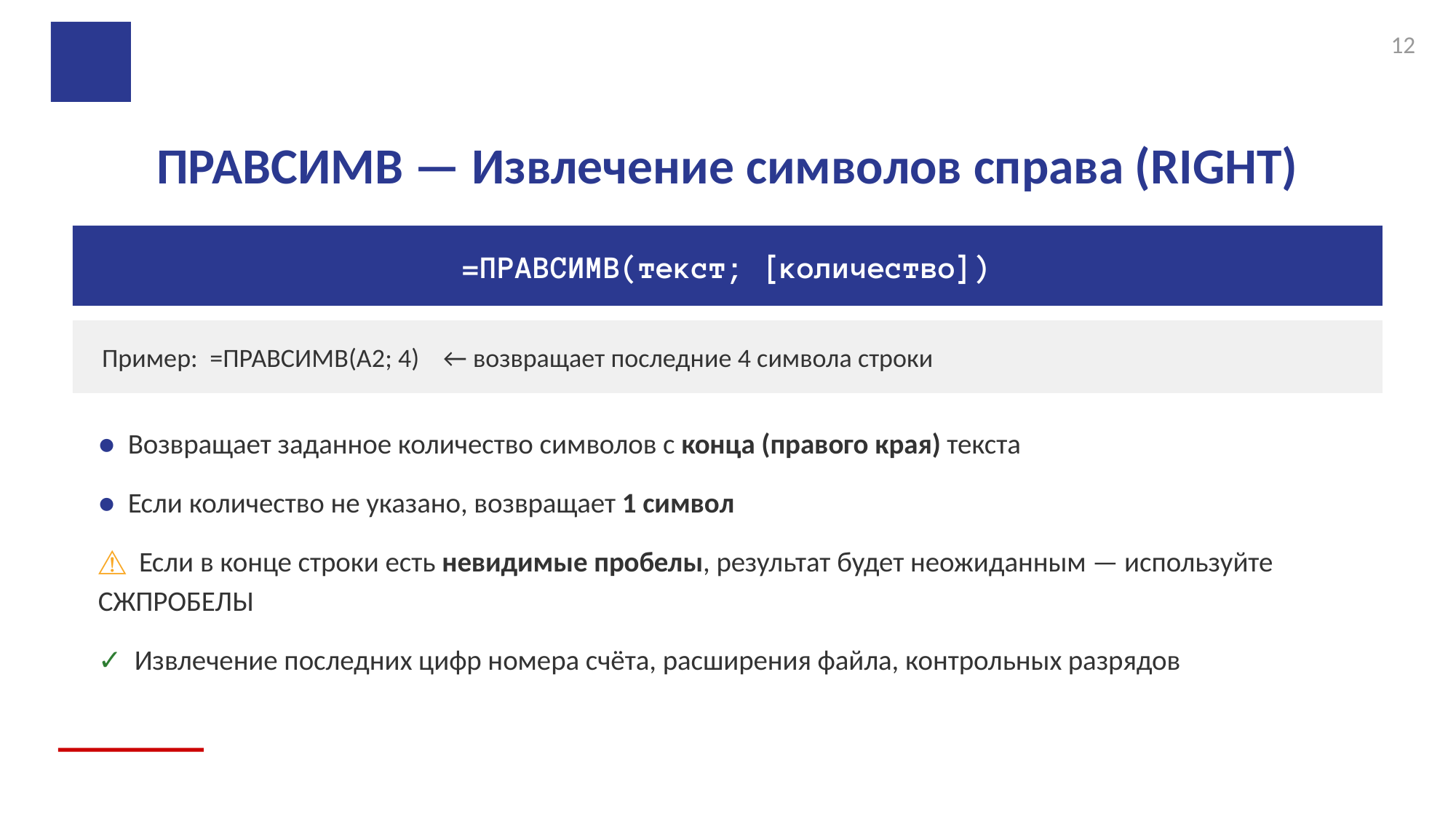

12

ПРАВСИМВ — Извлечение символов справа (RIGHT)

=ПРАВСИМВ(текст; [количество])

Пример:  =ПРАВСИМВ(A2; 4)    ← возвращает последние 4 символа строки
●  Возвращает заданное количество символов с конца (правого края) текста
●  Если количество не указано, возвращает 1 символ
⚠  Если в конце строки есть невидимые пробелы, результат будет неожиданным — используйте СЖПРОБЕЛЫ
✓  Извлечение последних цифр номера счёта, расширения файла, контрольных разрядов